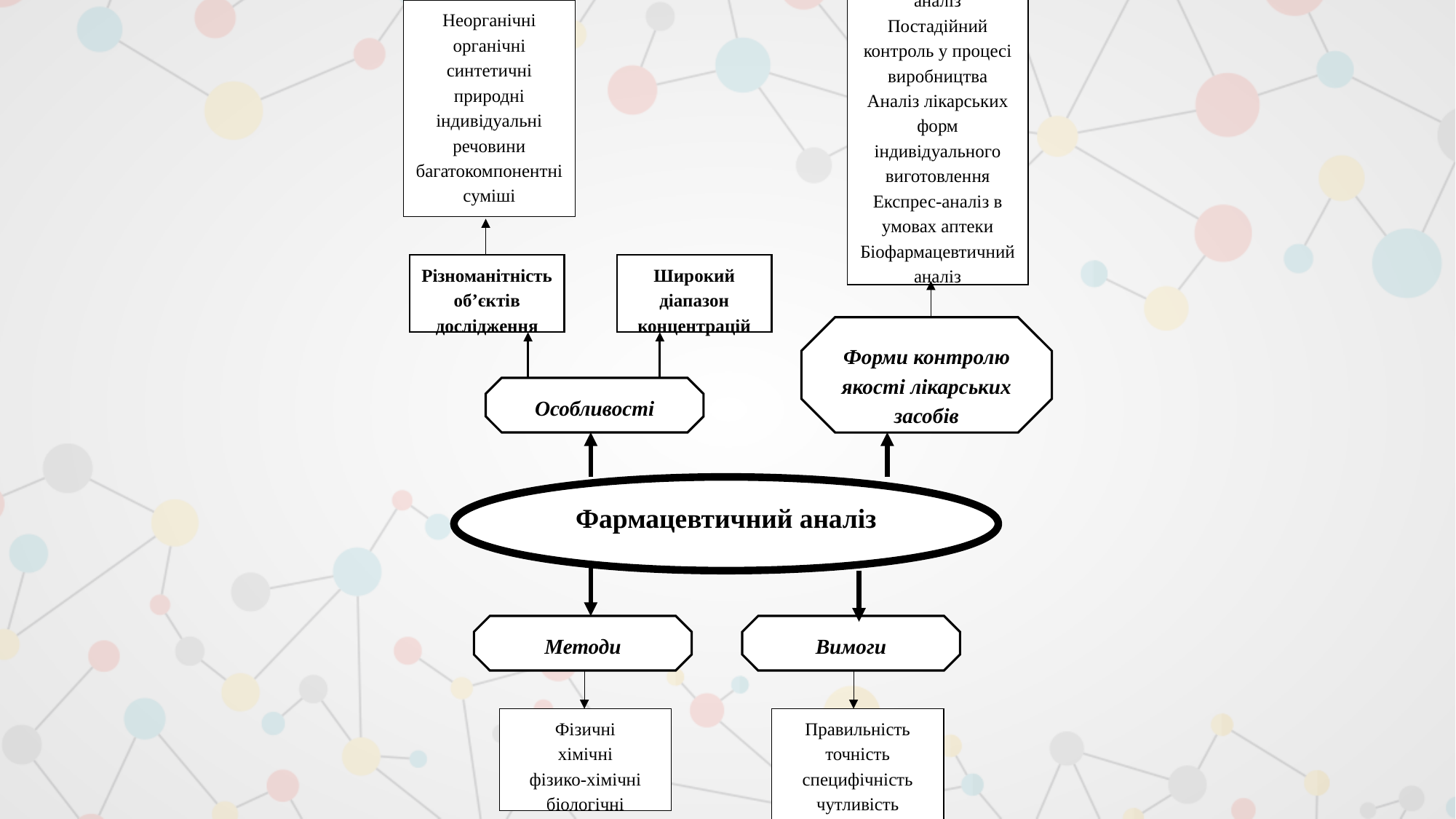

Фармакопейний аналіз
Постадійний контроль у процесі виробництва
Аналіз лікарських форм індивідуального виготовлення
Експрес-аналіз в умовах аптеки
Біофармацевтичний аналіз
Неорганічні
органічні
синтетичні
природні
індивідуальні речовини
багатокомпонентні суміші
#

Різноманітність обʼєктів дослідження
Широкий діапазон концентрацій
Форми контролю якості лікарських засобів

Особливості

Фармацевтичний аналіз

Методи

Вимоги

Правильність
точність
специфічність
чутливість
економічність
Фізичні
хімічні
фізико-хімічні
біологічні